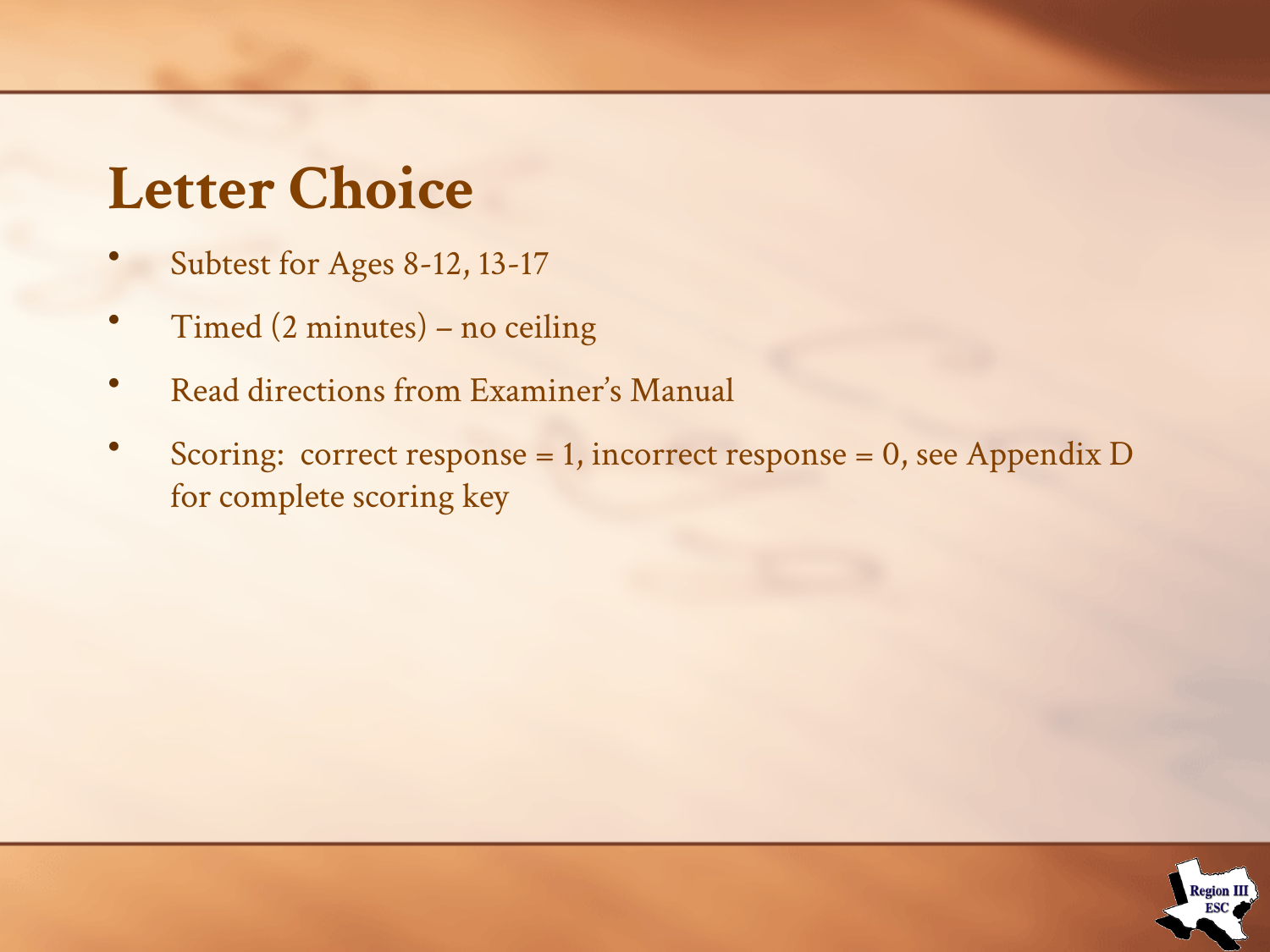

# Letter Choice
Subtest for Ages 8-12, 13-17
Timed (2 minutes) – no ceiling
Read directions from Examiner’s Manual
Scoring:  correct response = 1, incorrect response = 0, see Appendix D for complete scoring key